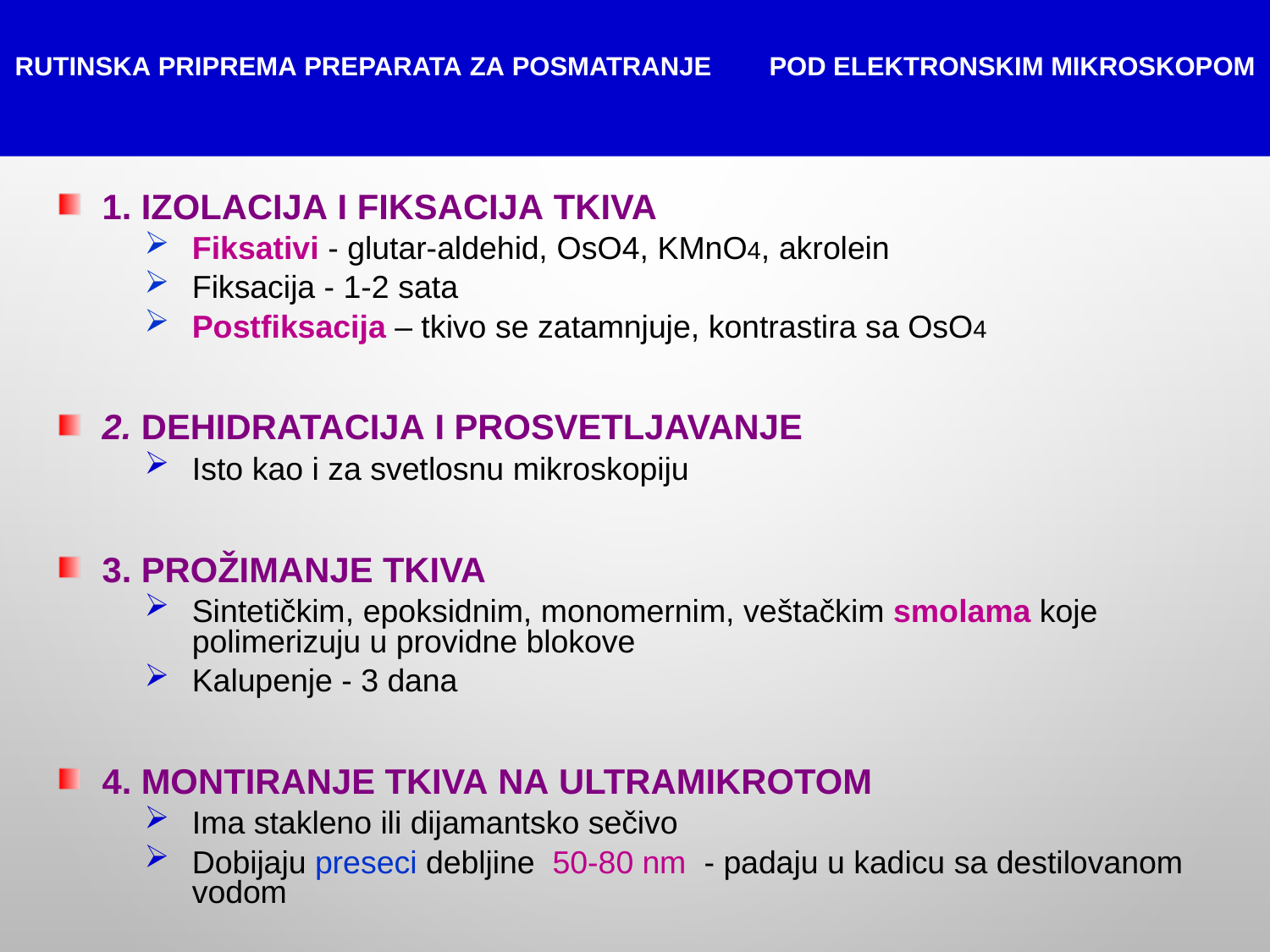

# RUTINSKA PRIPREMA PREPARATA ZA POSMATRANJE        POD ELEKTRONSKIM MIKROSKOPOM
1. IZOLACIJA I FIKSACIJA TKIVA
Fiksativi - glutar-aldehid, OsO4, KMnO4, akrolein
Fiksacija - 1-2 sata
Postfiksacija – tkivo se zatamnjuje, kontrastira sa OsO4

2. DEHIDRATACIJA I PROSVETLJAVANJE
Isto kao i za svetlosnu mikroskopiju

3. PROŽIMANJE TKIVA
Sintetičkim, epoksidnim, monomernim, veštačkim smolama koje polimerizuju u providne blokove
Kalupenje - 3 dana

4. MONTIRANJE TKIVA NA ULTRAMIKROTOM
Ima stakleno ili dijamantsko sečivo
Dobijaju preseci debljine  50-80 nm  - padaju u kadicu sa destilovanom vodom